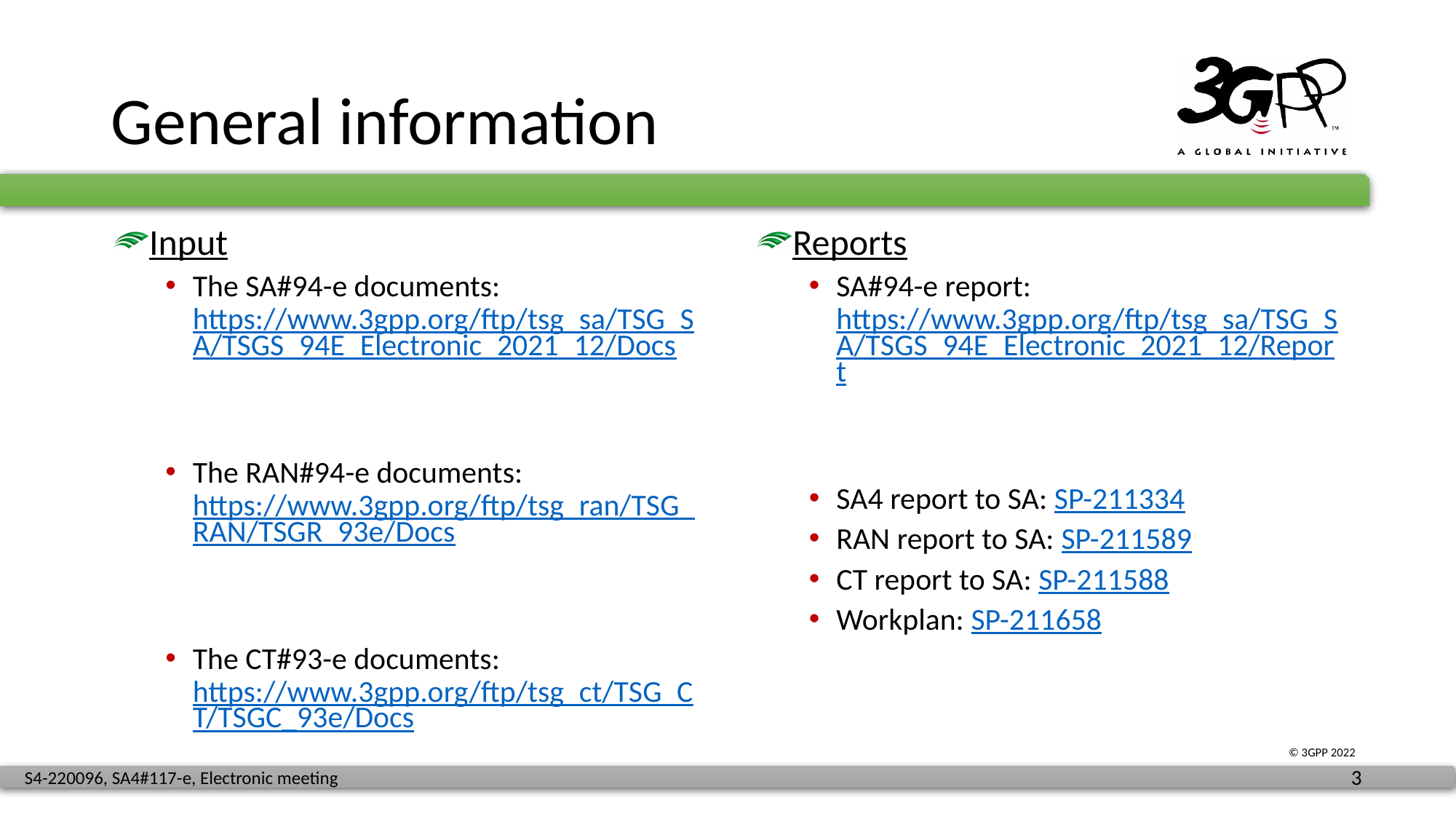

# General information
Input
The SA#94-e documents: https://www.3gpp.org/ftp/tsg_sa/TSG_SA/TSGS_94E_Electronic_2021_12/Docs

The RAN#94-e documents: https://www.3gpp.org/ftp/tsg_ran/TSG_RAN/TSGR_93e/Docs

The CT#93-e documents: https://www.3gpp.org/ftp/tsg_ct/TSG_CT/TSGC_93e/Docs
Reports
SA#94-e report: https://www.3gpp.org/ftp/tsg_sa/TSG_SA/TSGS_94E_Electronic_2021_12/Report

SA4 report to SA: SP-211334
RAN report to SA: SP-211589
CT report to SA: SP-211588
Workplan: SP-211658